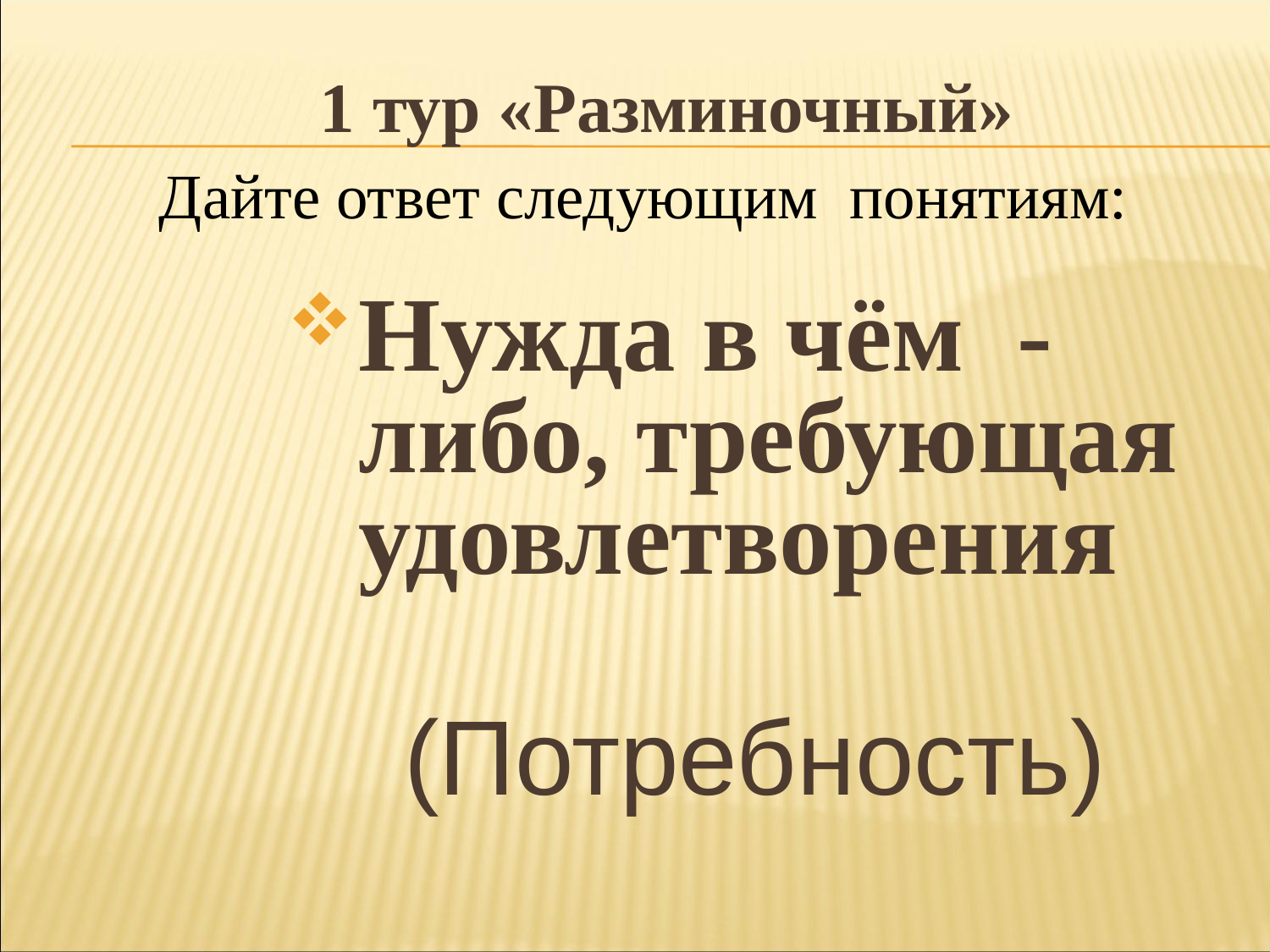

1 тур «Разминочный»
Дайте ответ следующим  понятиям:

Нужда в чём  - либо, требующая удовлетворения

(Потребность)